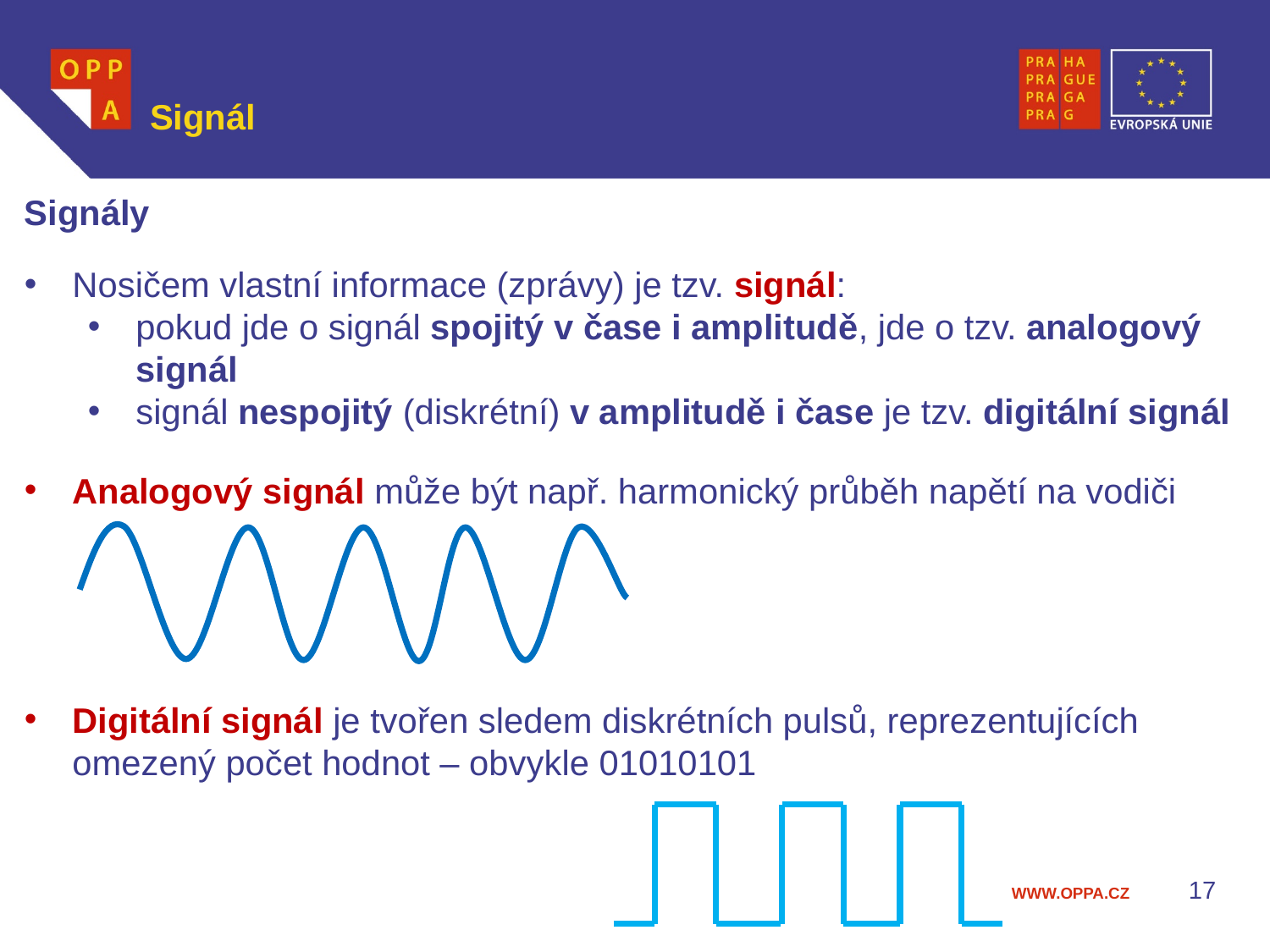

# Signál
Signály

Nosičem vlastní informace (zprávy) je tzv. signál:
pokud jde o signál spojitý v čase i amplitudě, jde o tzv. analogový signál
signál nespojitý (diskrétní) v amplitudě i čase je tzv. digitální signál

Analogový signál může být např. harmonický průběh napětí na vodiči

Digitální signál je tvořen sledem diskrétních pulsů, reprezentujících omezený počet hodnot – obvykle 01010101

17